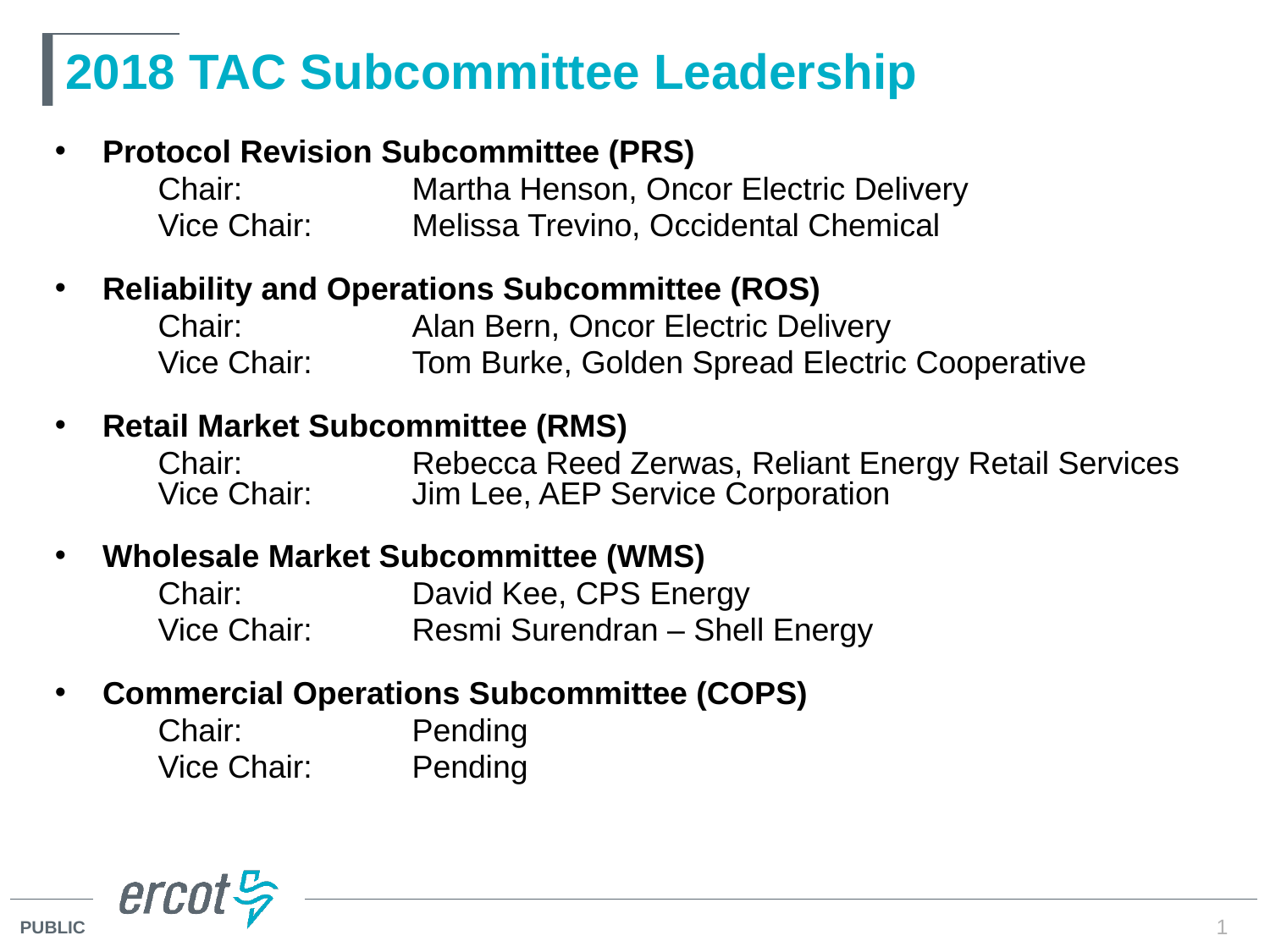

# 2018 TAC Subcommittee Leadership
Protocol Revision Subcommittee (PRS)
	Chair: 		Martha Henson, Oncor Electric Delivery
	Vice Chair: 	Melissa Trevino, Occidental Chemical
Reliability and Operations Subcommittee (ROS)
	Chair: 		Alan Bern, Oncor Electric Delivery
	Vice Chair: 	Tom Burke, Golden Spread Electric Cooperative
Retail Market Subcommittee (RMS)
	Chair: 		Rebecca Reed Zerwas, Reliant Energy Retail Services Vice Chair: 	Jim Lee, AEP Service Corporation
Wholesale Market Subcommittee (WMS)
	Chair: 		David Kee, CPS Energy
	Vice Chair: 	Resmi Surendran – Shell Energy
Commercial Operations Subcommittee (COPS)
	Chair: 		Pending
	Vice Chair: 	Pending

1